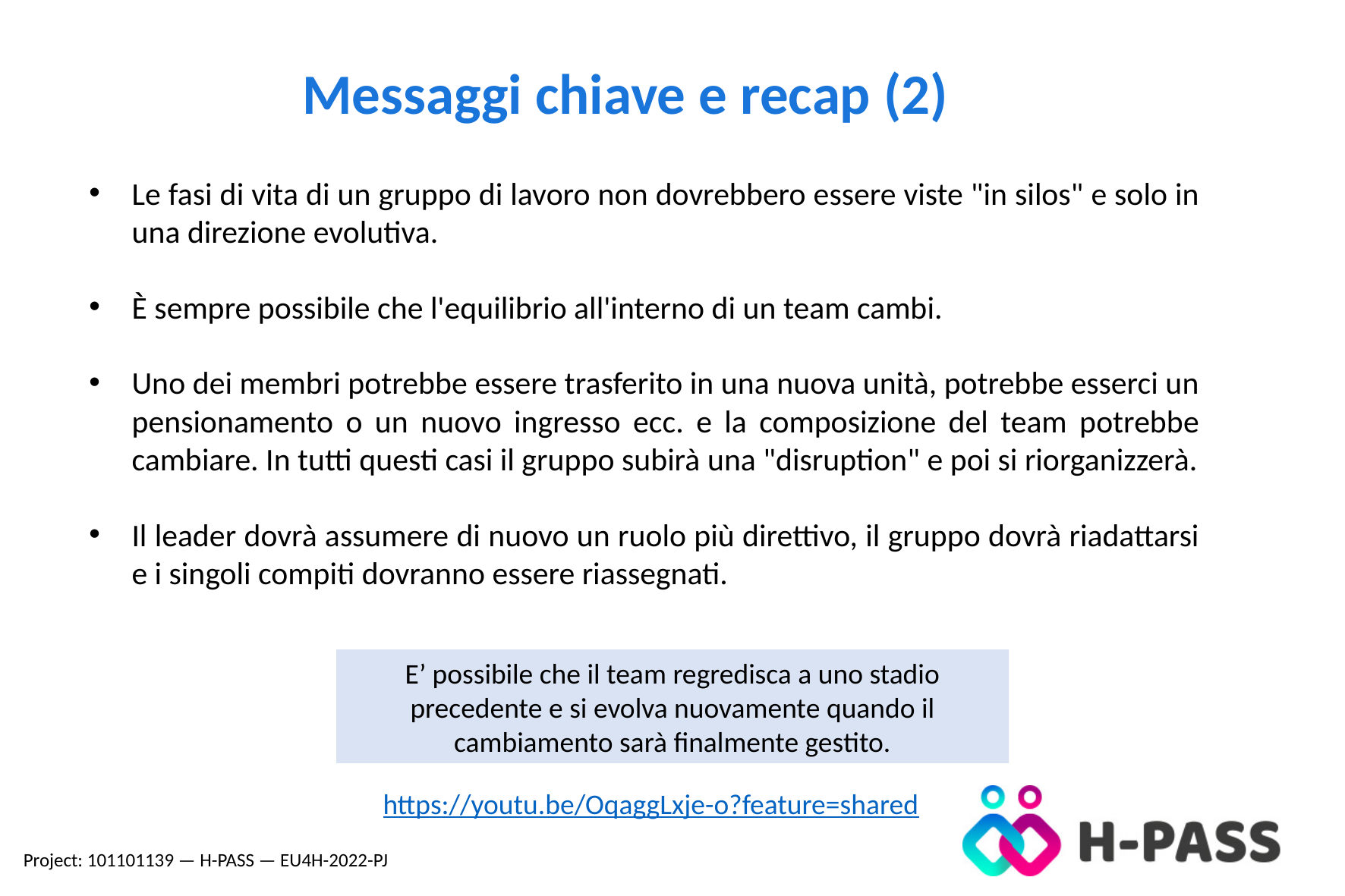

Messaggi chiave e recap (2)
Le fasi di vita di un gruppo di lavoro non dovrebbero essere viste "in silos" e solo in una direzione evolutiva.

È sempre possibile che l'equilibrio all'interno di un team cambi.

Uno dei membri potrebbe essere trasferito in una nuova unità, potrebbe esserci un pensionamento o un nuovo ingresso ecc. e la composizione del team potrebbe cambiare. In tutti questi casi il gruppo subirà una "disruption" e poi si riorganizzerà.

Il leader dovrà assumere di nuovo un ruolo più direttivo, il gruppo dovrà riadattarsi e i singoli compiti dovranno essere riassegnati.

E’ possibile che il team regredisca a uno stadio precedente e si evolva nuovamente quando il cambiamento sarà finalmente gestito.
https://youtu.be/OqaggLxje-o?feature=shared
Project: 101101139 — H-PASS — EU4H-2022-PJ